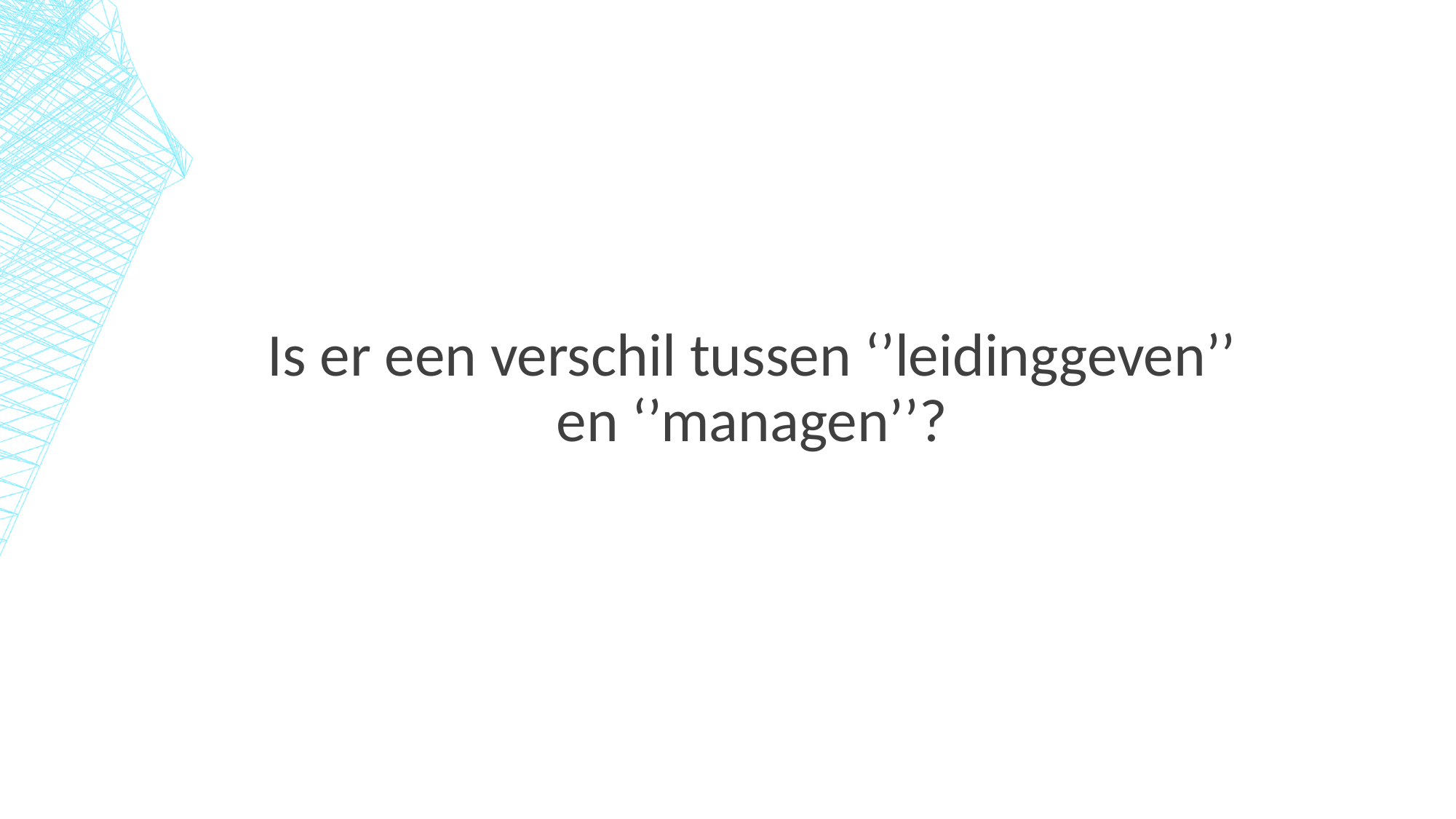

Is er een verschil tussen ‘’leidinggeven’’ en ‘’managen’’?